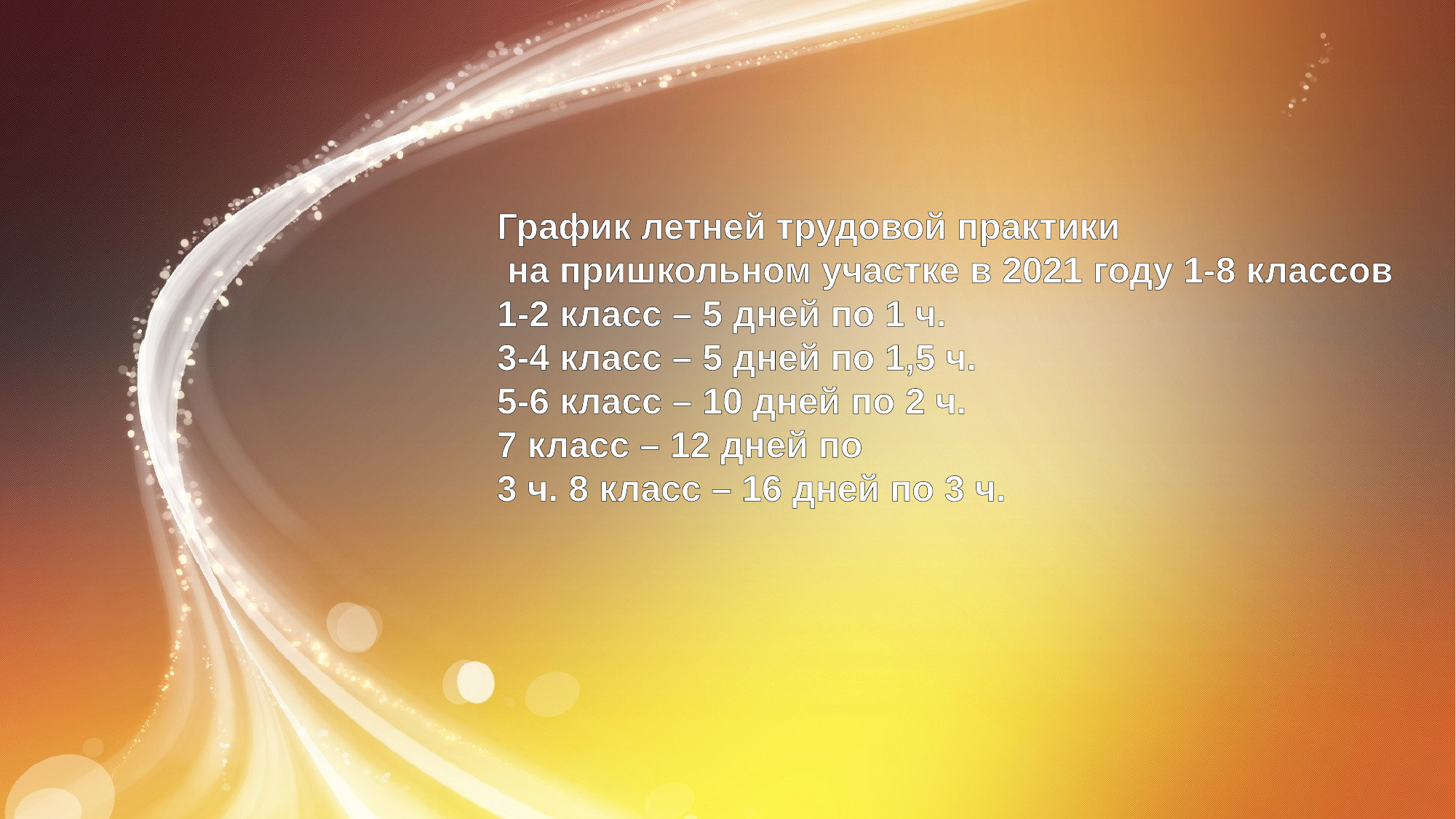

График летней трудовой практики
 на пришкольном участке в 2021 году 1-8 классов
1-2 класс – 5 дней по 1 ч.
3-4 класс – 5 дней по 1,5 ч.
5-6 класс – 10 дней по 2 ч.
7 класс – 12 дней по
3 ч. 8 класс – 16 дней по 3 ч.